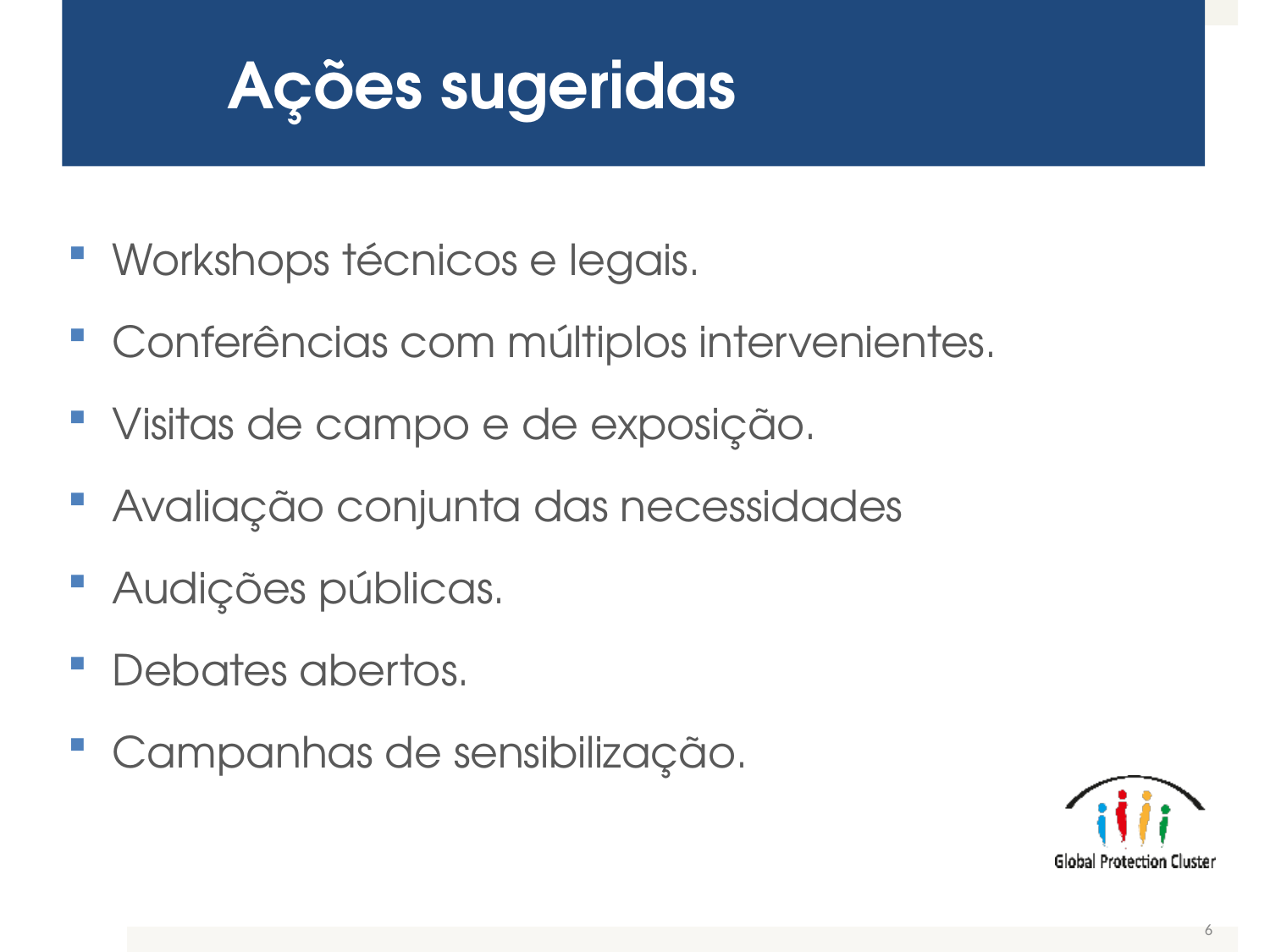

# Ações sugeridas
Workshops técnicos e legais.
Conferências com múltiplos intervenientes.
Visitas de campo e de exposição.
Avaliação conjunta das necessidades
Audições públicas.
Debates abertos.
Campanhas de sensibilização.